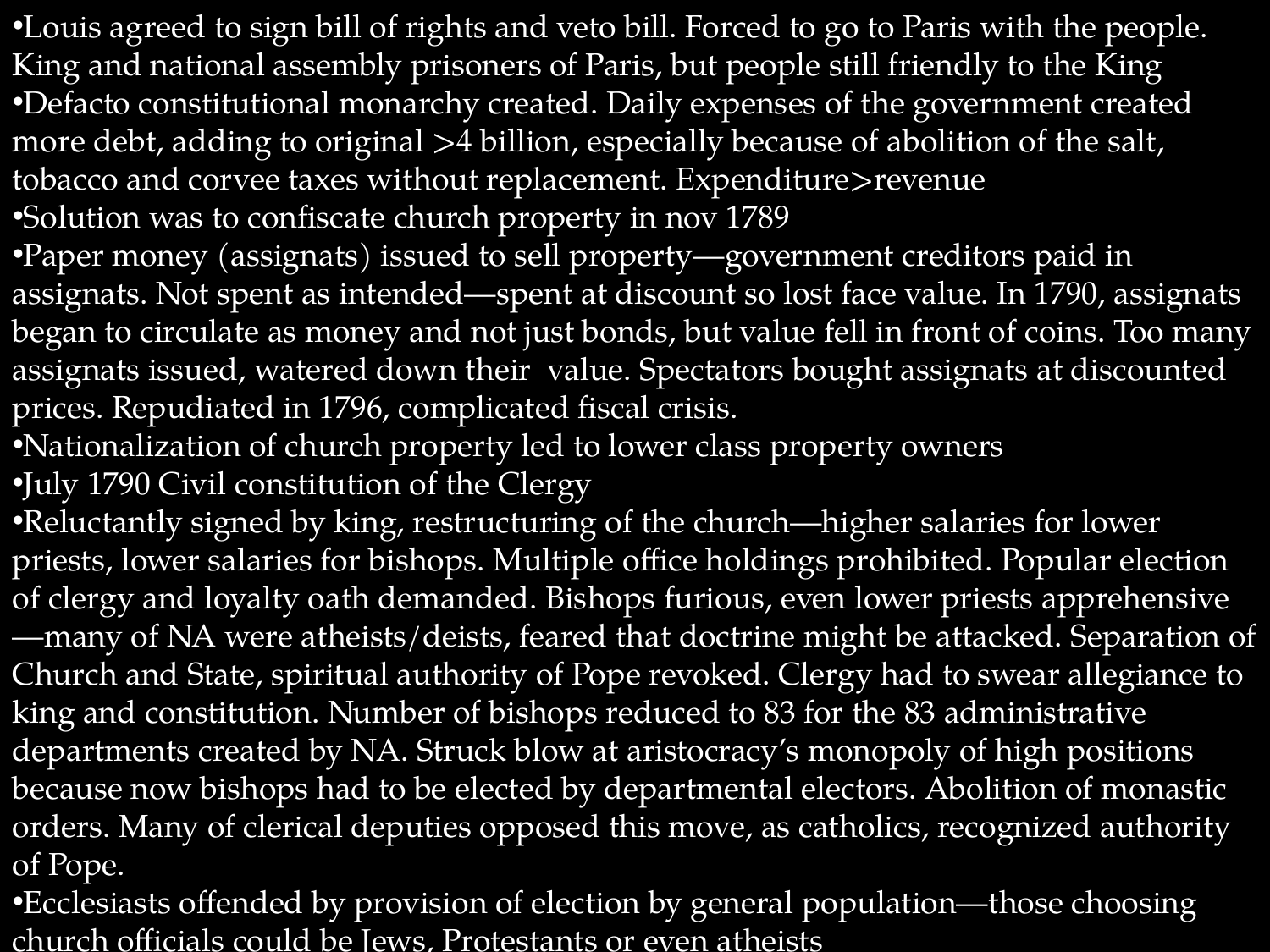

Louis agreed to sign bill of rights and veto bill. Forced to go to Paris with the people. King and national assembly prisoners of Paris, but people still friendly to the King
Defacto constitutional monarchy created. Daily expenses of the government created more debt, adding to original >4 billion, especially because of abolition of the salt, tobacco and corvee taxes without replacement. Expenditure>revenue
Solution was to confiscate church property in nov 1789
Paper money (assignats) issued to sell property—government creditors paid in assignats. Not spent as intended—spent at discount so lost face value. In 1790, assignats began to circulate as money and not just bonds, but value fell in front of coins. Too many assignats issued, watered down their  value. Spectators bought assignats at discounted prices. Repudiated in 1796, complicated fiscal crisis.
Nationalization of church property led to lower class property owners
July 1790 Civil constitution of the Clergy
Reluctantly signed by king, restructuring of the church—higher salaries for lower priests, lower salaries for bishops. Multiple office holdings prohibited. Popular election of clergy and loyalty oath demanded. Bishops furious, even lower priests apprehensive—many of NA were atheists/deists, feared that doctrine might be attacked. Separation of Church and State, spiritual authority of Pope revoked. Clergy had to swear allegiance to king and constitution. Number of bishops reduced to 83 for the 83 administrative departments created by NA. Struck blow at aristocracy’s monopoly of high positions because now bishops had to be elected by departmental electors. Abolition of monastic orders. Many of clerical deputies opposed this move, as catholics, recognized authority of Pope.
Ecclesiasts offended by provision of election by general population—those choosing church officials could be Jews, Protestants or even atheists